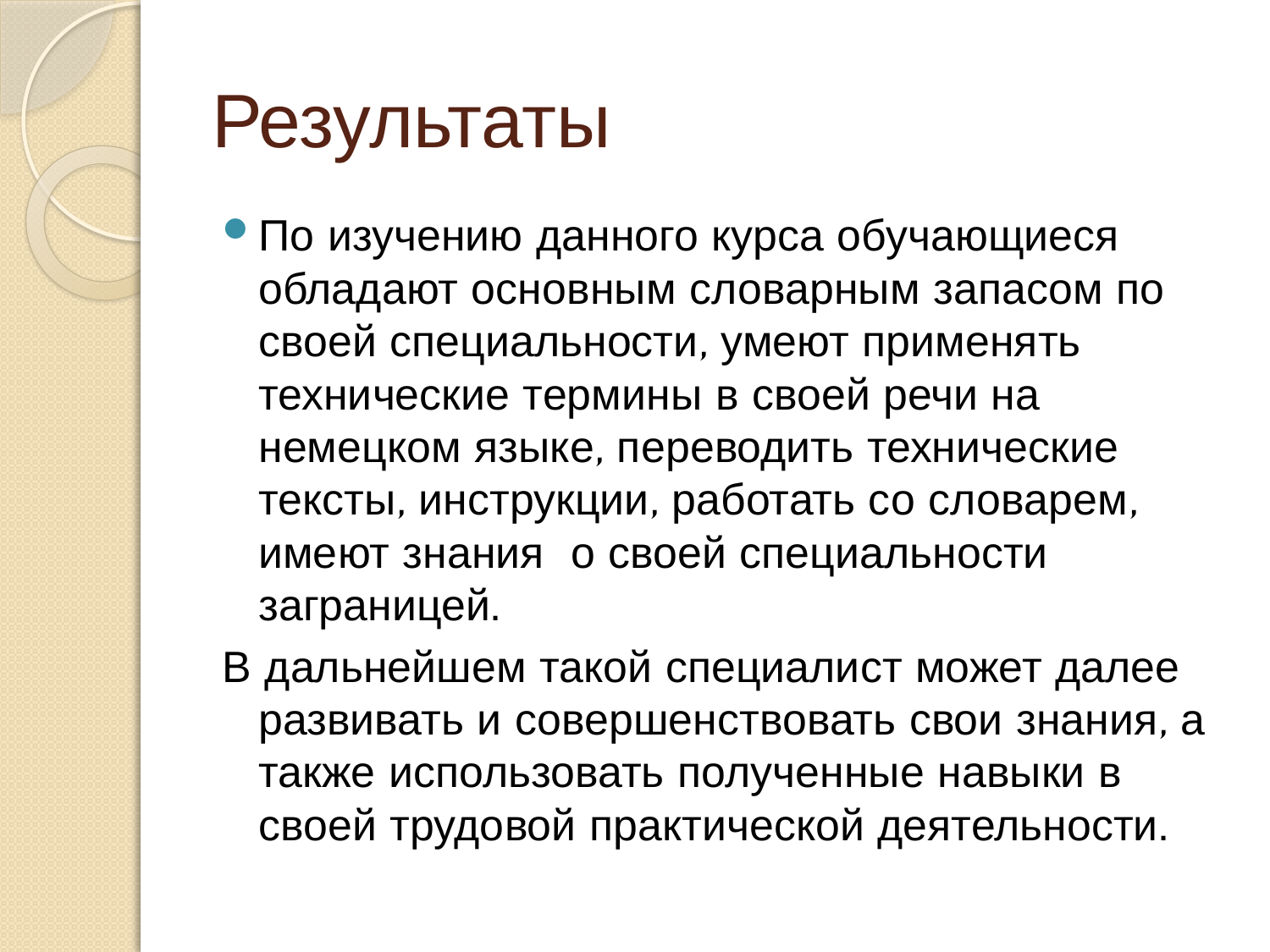

# Результаты
По изучению данного курса обучающиеся обладают основным словарным запасом по своей специальности, умеют применять технические термины в своей речи на немецком языке, переводить технические тексты, инструкции, работать со словарем, имеют знания  о своей специальности заграницей.
В дальнейшем такой специалист может далее развивать и совершенствовать свои знания, а также использовать полученные навыки в своей трудовой практической деятельности.